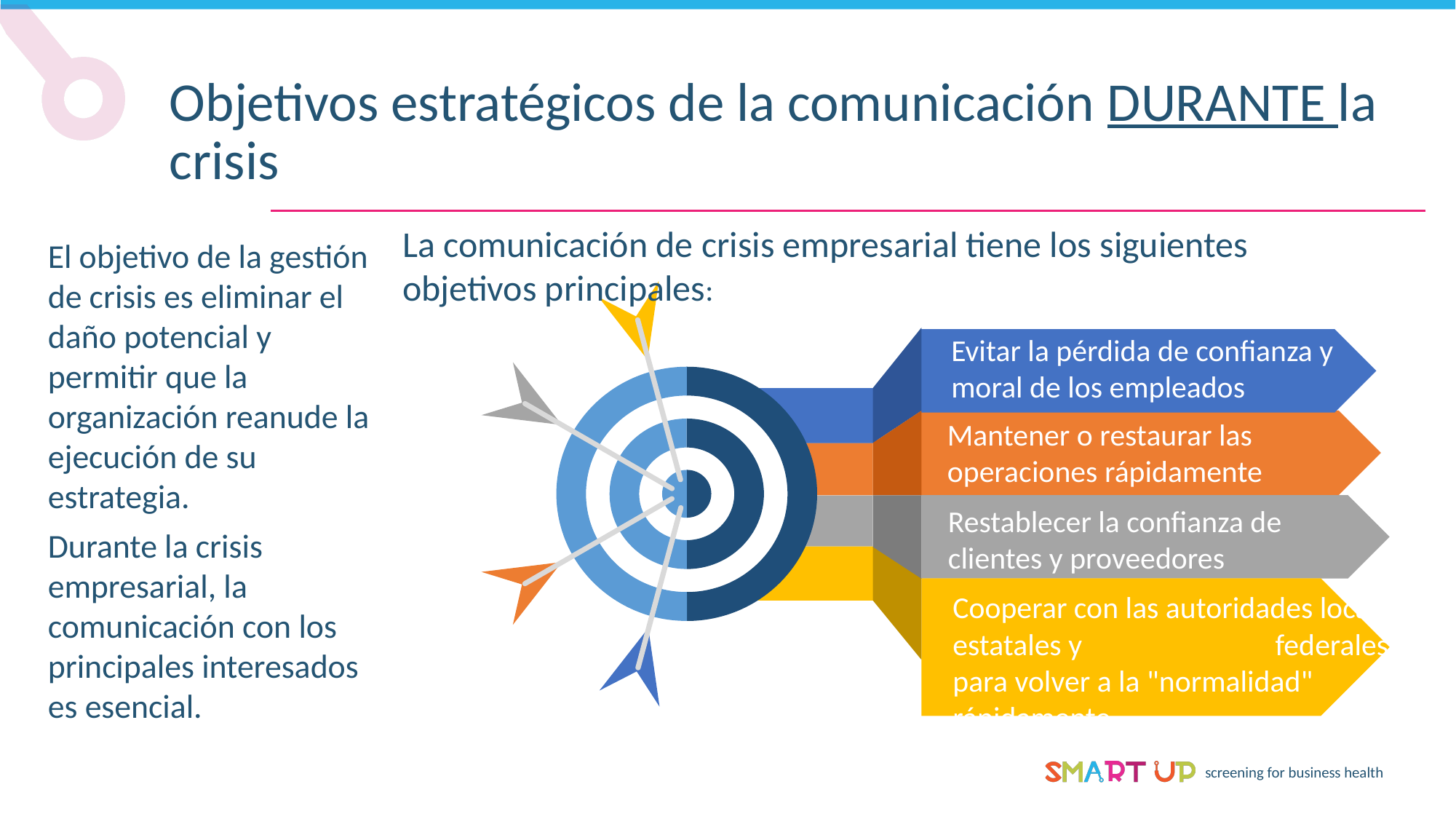

Objetivos estratégicos de la comunicación DURANTE la crisis
La comunicación de crisis empresarial tiene los siguientes objetivos principales:
El objetivo de la gestión de crisis es eliminar el daño potencial y permitir que la organización reanude la ejecución de su estrategia.
Durante la crisis empresarial, la comunicación con los principales interesados es esencial.

Evitar la pérdida de confianza y moral de los empleados

Mantener o restaurar las operaciones rápidamente

Restablecer la confianza de clientes y proveedores

Cooperar con las autoridades locales, estatales y                            federales para volver a la "normalidad" rápidamente